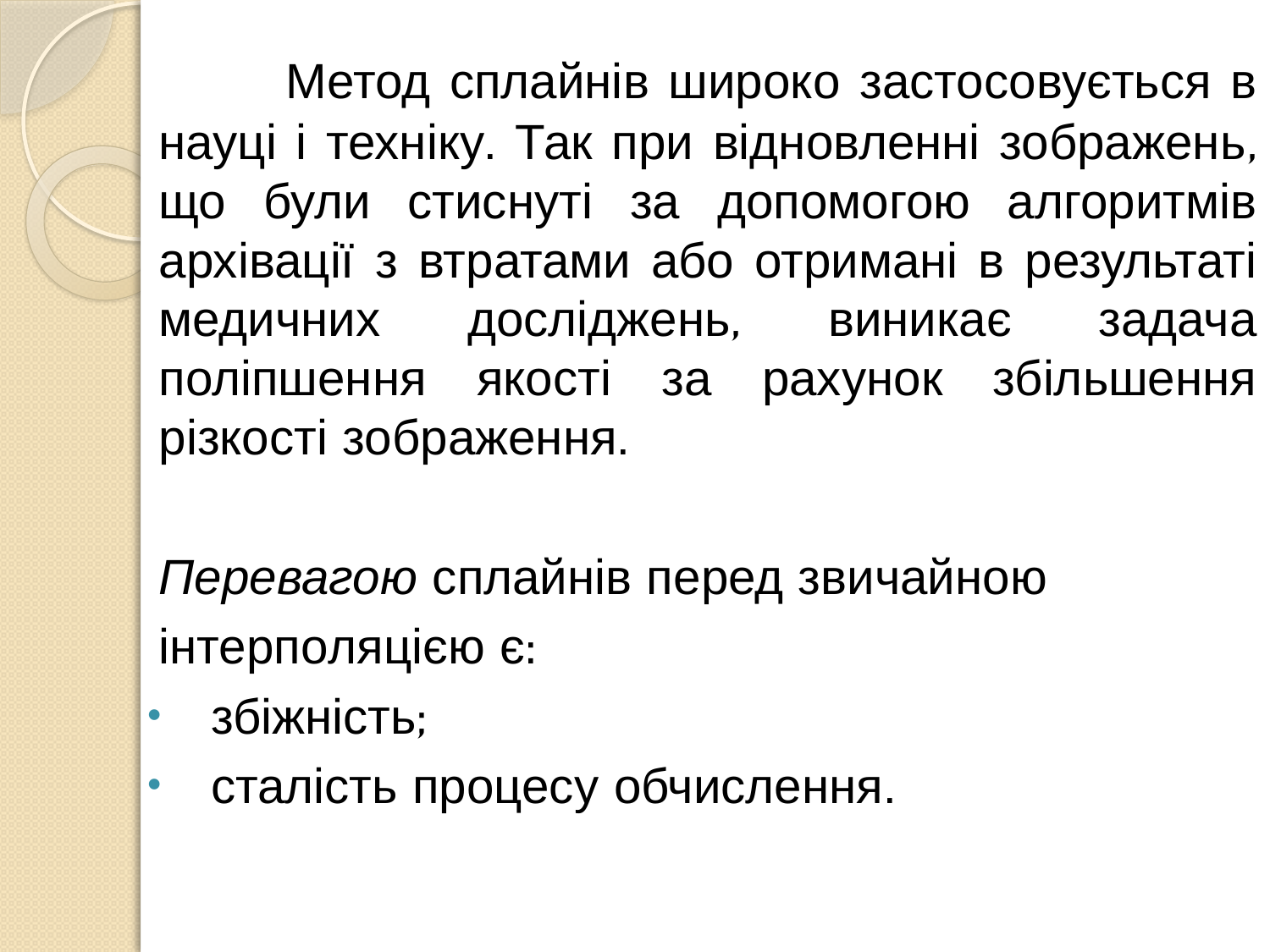

Метод сплайнів широко застосовується в науці і техніку. Так при відновленні зображень, що були стиснуті за допомогою алгоритмів архівації з втратами або отримані в результаті медичних досліджень, виникає задача поліпшення якості за рахунок збільшення різкості зображення.

Пе­ре­ва­гою сплай­нів пе­ред зви­чай­ною
ін­тер­по­ля­ці­єю є:
збіжність;
сталість процесу обчислення.